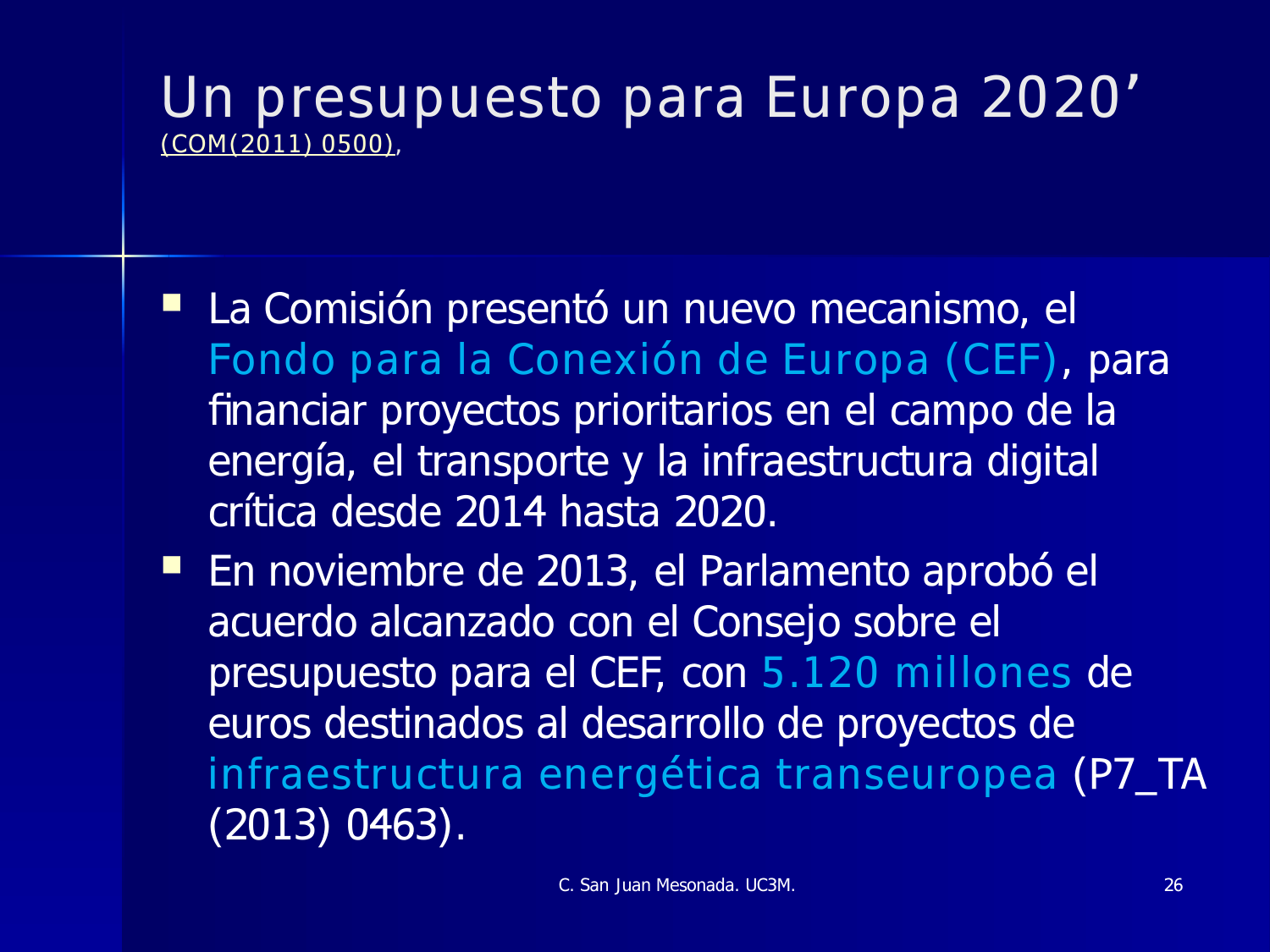

# Un presupuesto para Europa 2020’ (COM(2011) 0500),
La Comisión presentó un nuevo mecanismo, el Fondo para la Conexión de Europa (CEF), para financiar proyectos prioritarios en el campo de la energía, el transporte y la infraestructura digital crítica desde 2014 hasta 2020.
En noviembre de 2013, el Parlamento aprobó el acuerdo alcanzado con el Consejo sobre el presupuesto para el CEF, con 5.120 millones de euros destinados al desarrollo de proyectos de infraestructura energética transeuropea (P7_TA (2013) 0463).

C. San Juan Mesonada. UC3M.
26